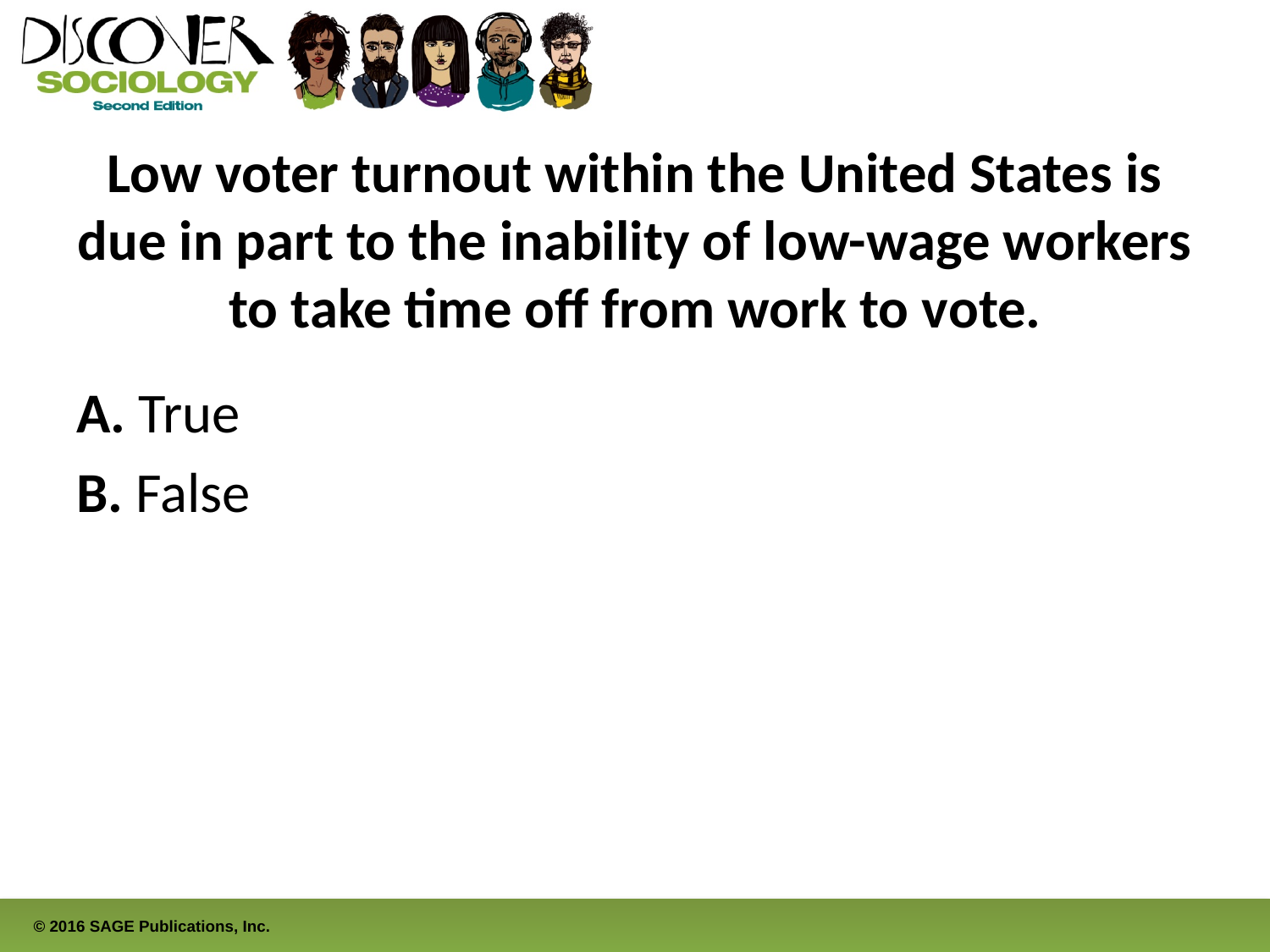

# Low voter turnout within the United States is due in part to the inability of low-wage workers to take time off from work to vote.
A. True
B. False